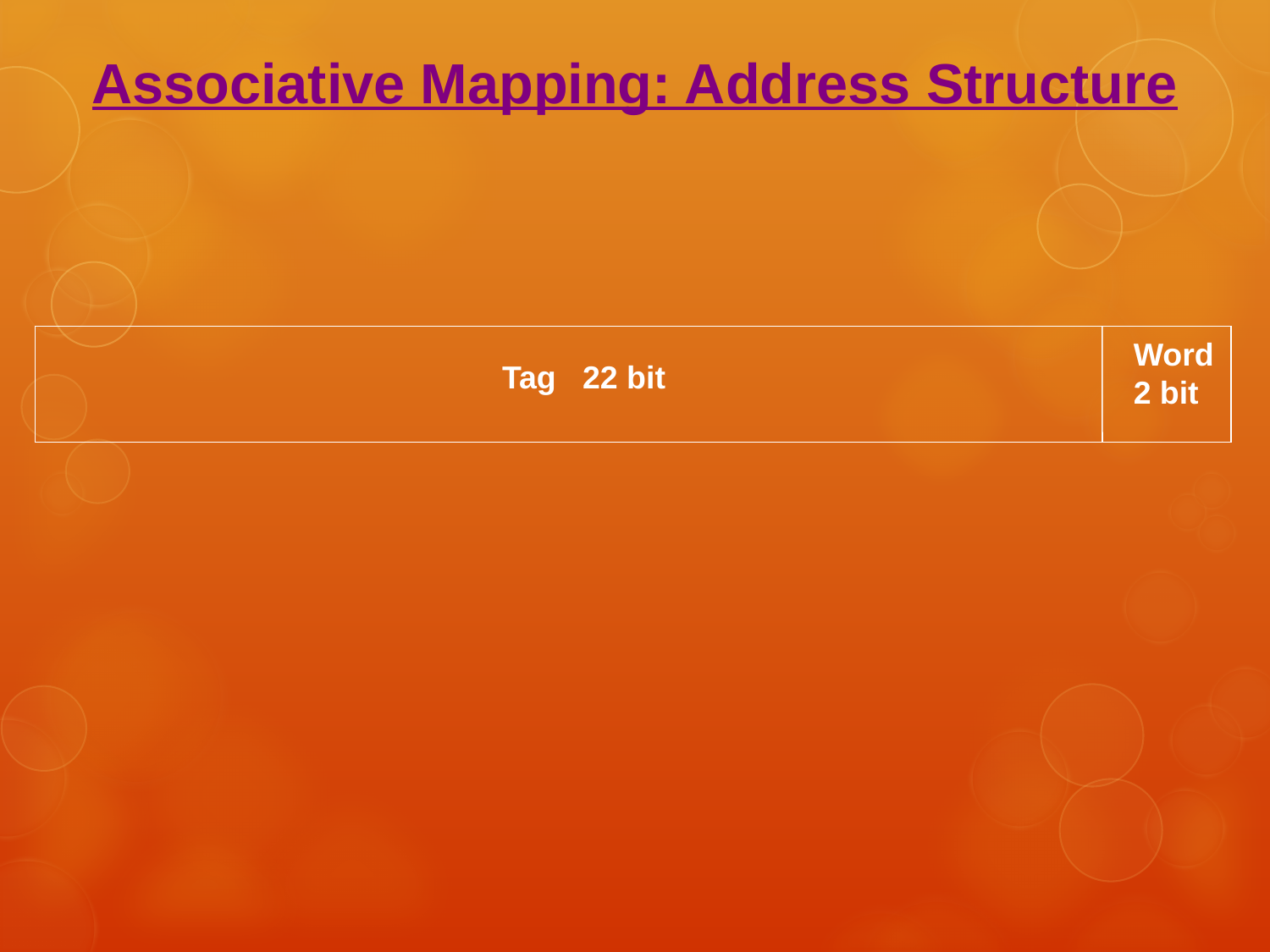

# Associative Mapping: Address Structure

Word
2 bit
Tag   22 bit